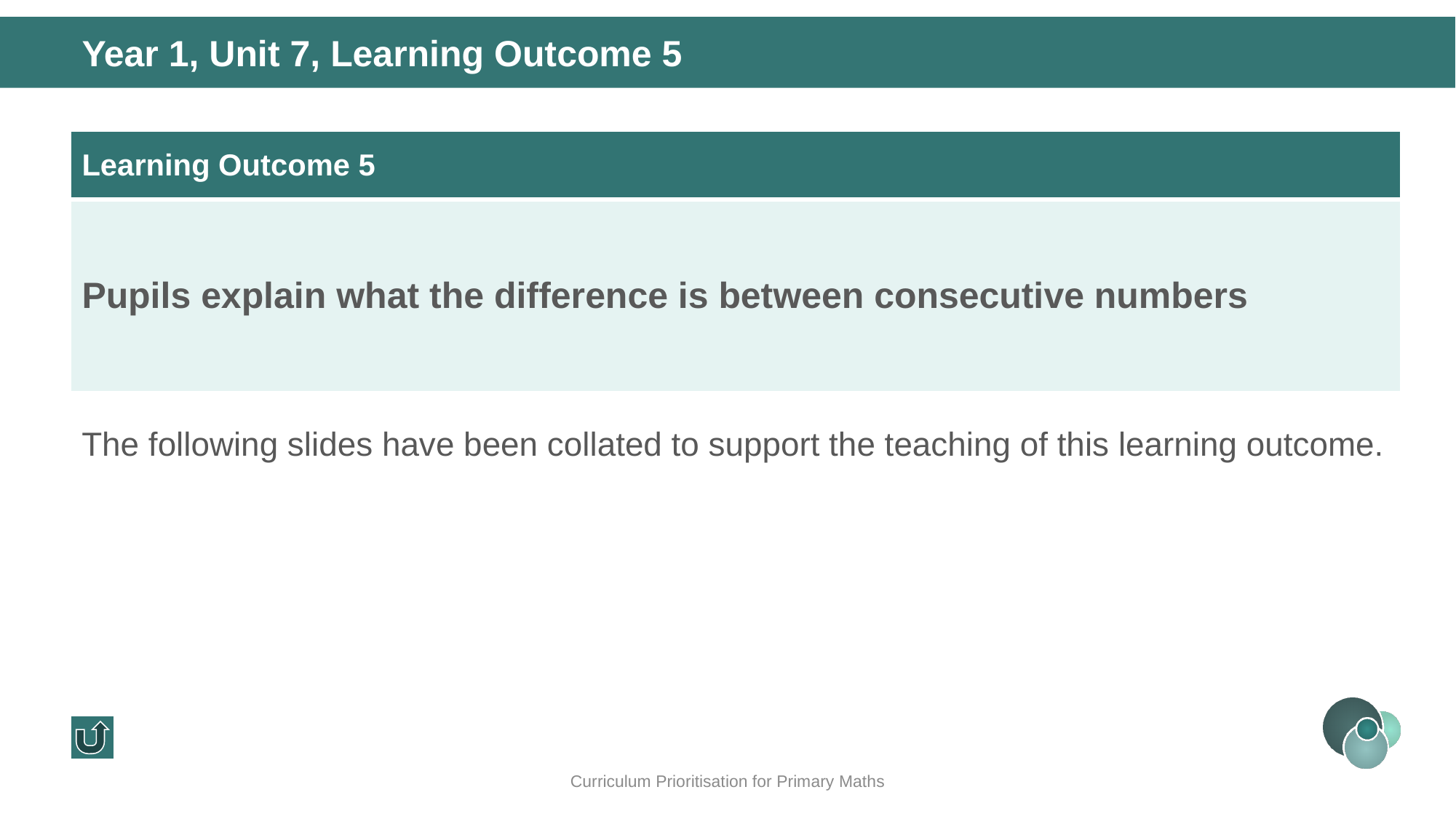

Year 1, Unit 7, Learning Outcome 5
| Learning Outcome 5 |
| --- |
| Pupils explain what the difference is between consecutive numbers |
The following slides have been collated to support the teaching of this learning outcome.

Curriculum Prioritisation for Primary Maths